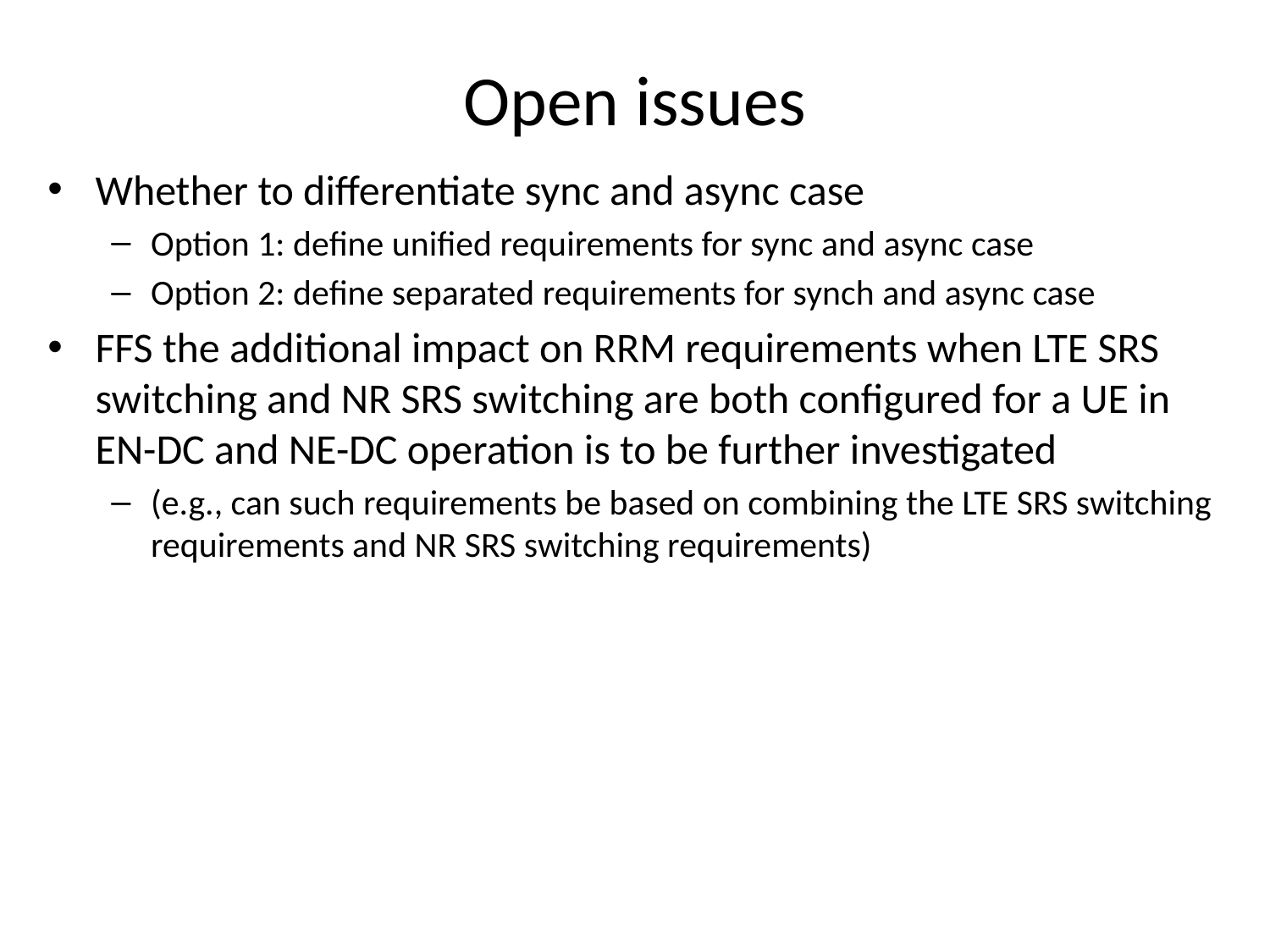

# Open issues
Whether to differentiate sync and async case
Option 1: define unified requirements for sync and async case
Option 2: define separated requirements for synch and async case
FFS the additional impact on RRM requirements when LTE SRS switching and NR SRS switching are both configured for a UE in EN-DC and NE-DC operation is to be further investigated
(e.g., can such requirements be based on combining the LTE SRS switching requirements and NR SRS switching requirements)

6